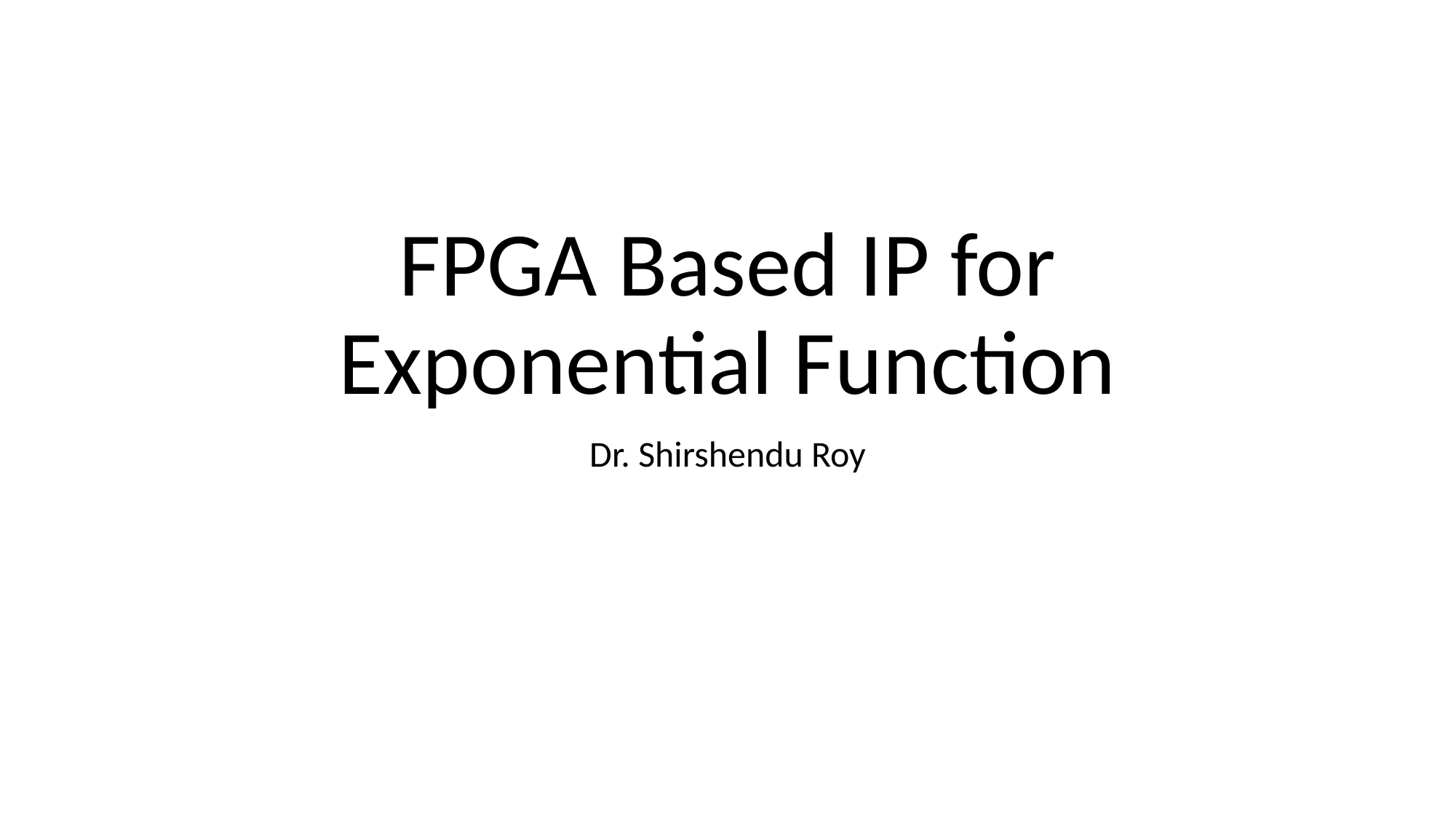

# FPGA Based IP for Exponential Function
Dr. Shirshendu Roy